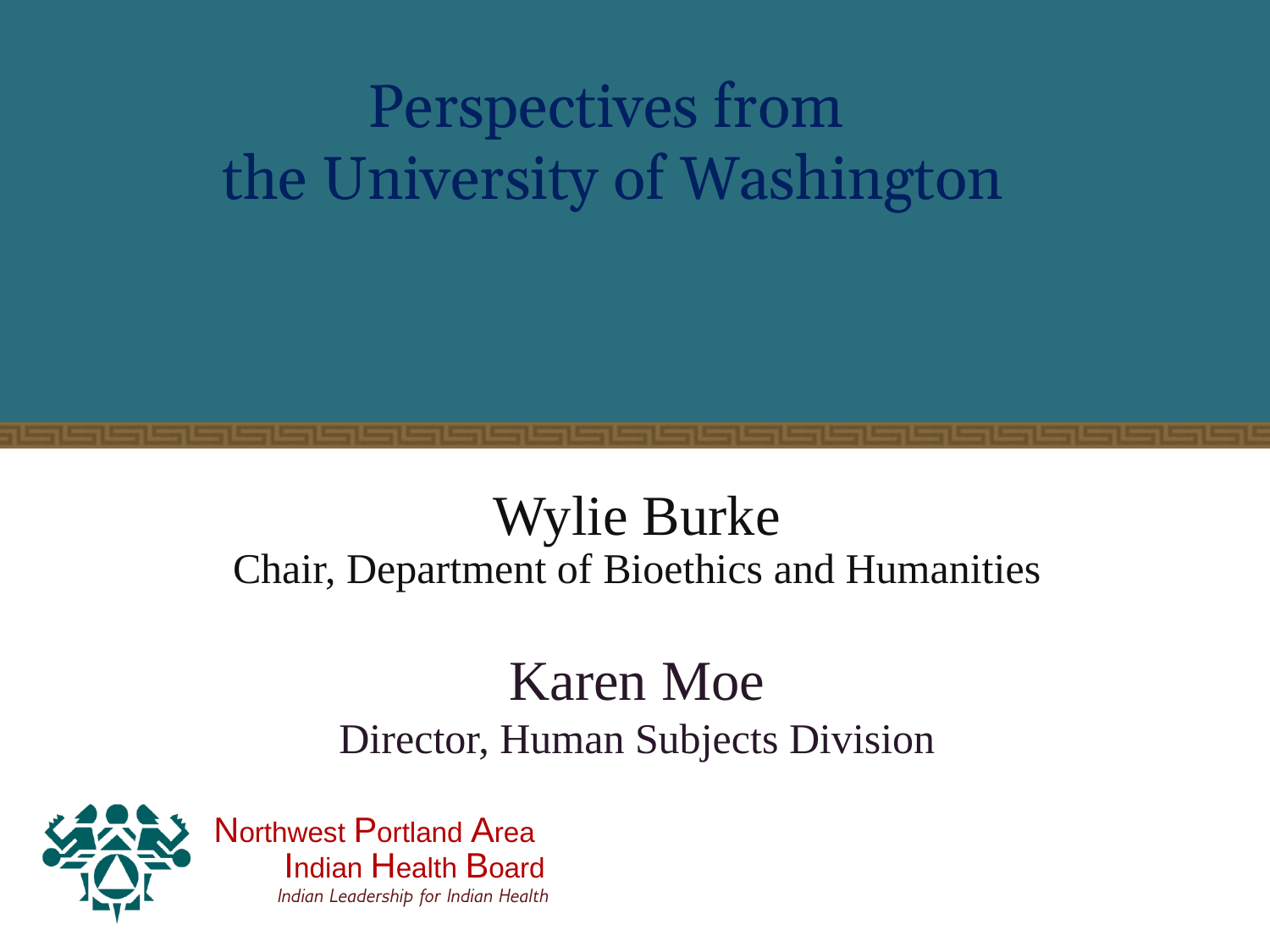

# Perspectives from the University of Washington

Wylie Burke
Chair, Department of Bioethics and Humanities

Karen Moe
Director, Human Subjects Division